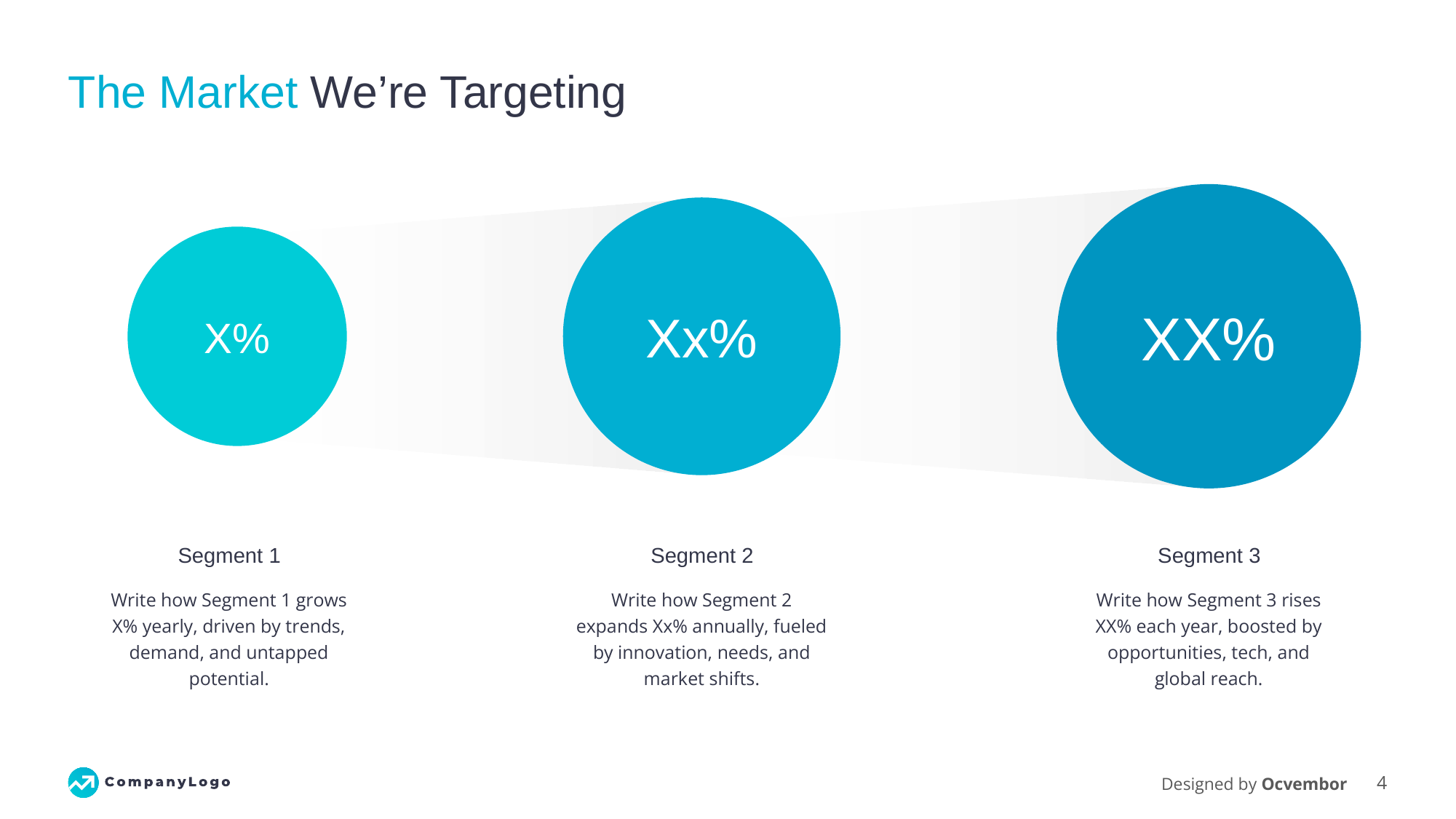

# The Market We’re Targeting

XX%

Xx%
X%
Segment 1
Segment 2
Segment 3
Write how Segment 1 grows X% yearly, driven by trends, demand, and untapped potential.
Write how Segment 2 expands Xx% annually, fueled by innovation, needs, and market shifts.
Write how Segment 3 rises XX% each year, boosted by opportunities, tech, and global reach.